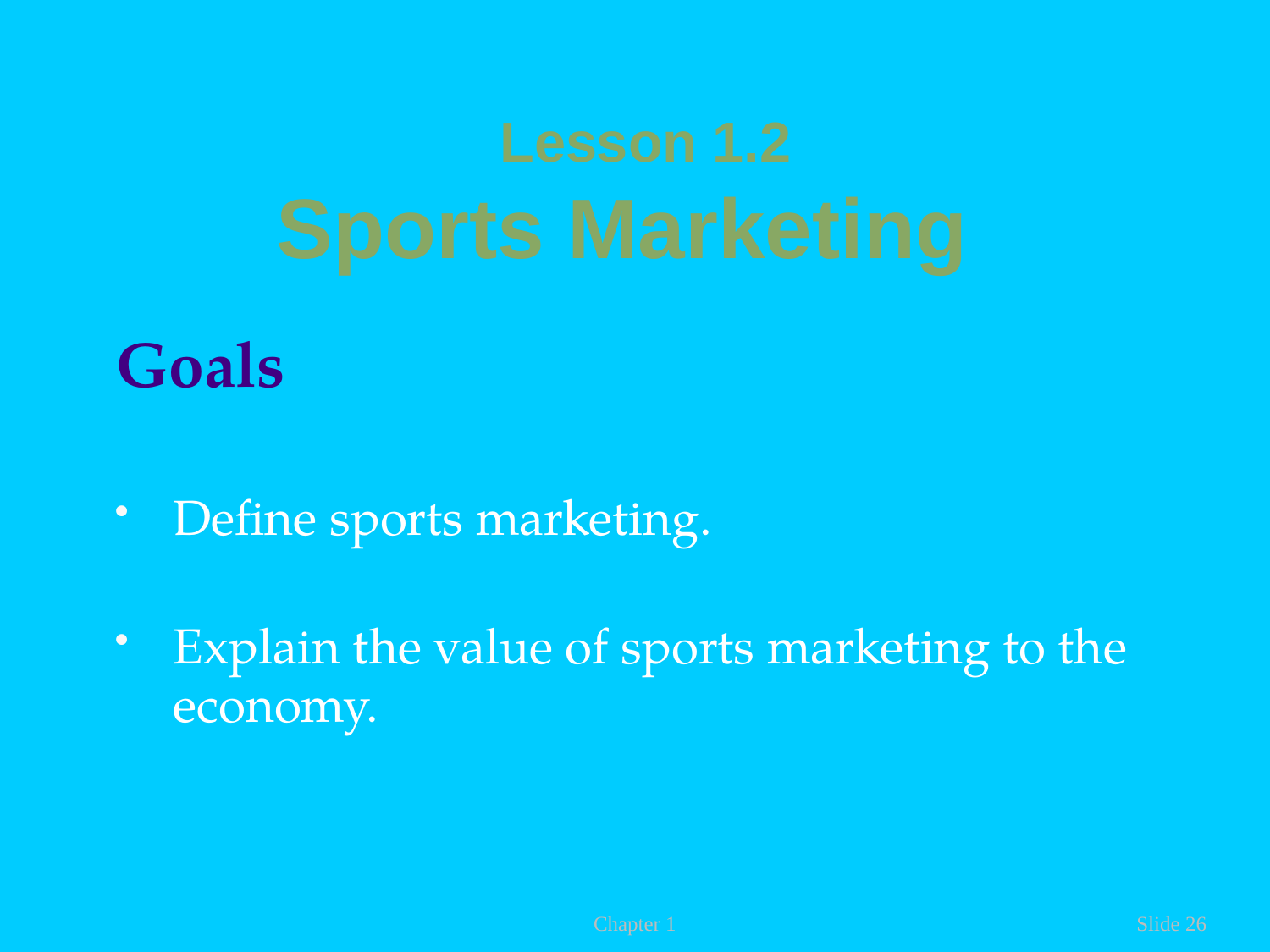

# Lesson 1.2 Sports Marketing
Goals
Define sports marketing.
Explain the value of sports marketing to the economy.
Chapter 1
Slide 26